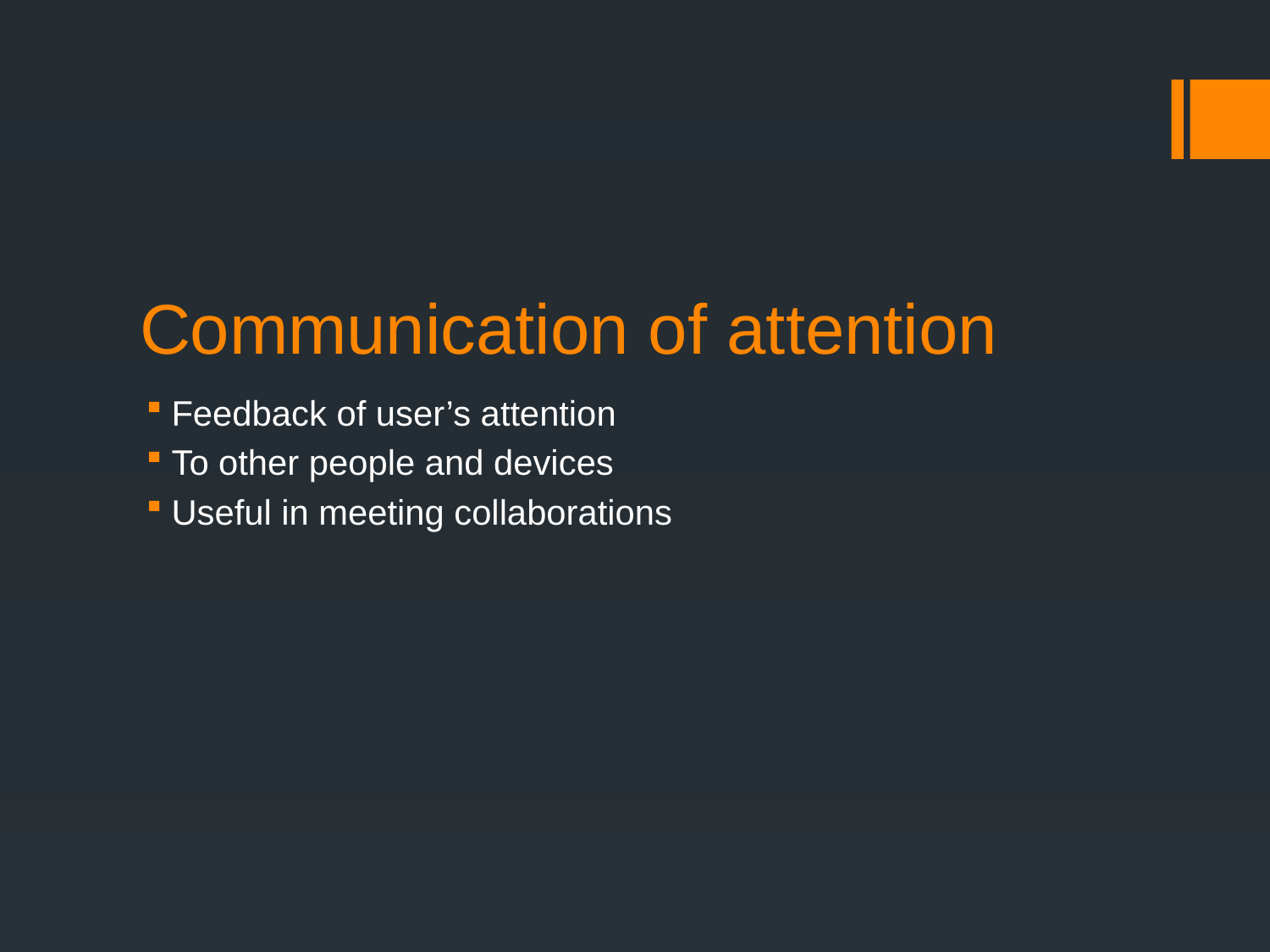

# Communication of attention
Feedback of user’s attention
To other people and devices
Useful in meeting collaborations